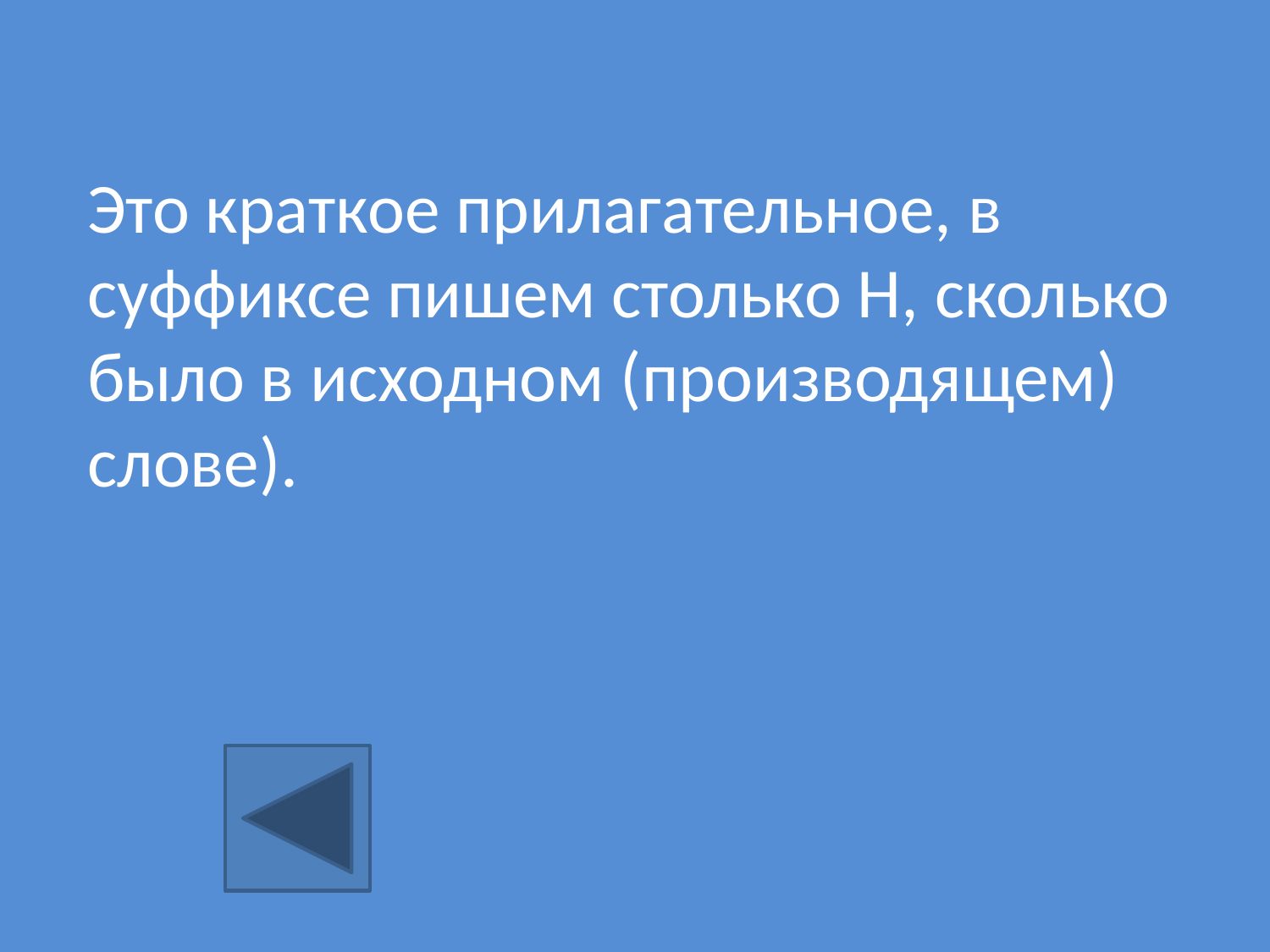

Это краткое прилагательное, в  суффиксе пишем столько Н, сколько было в исходном (производящем) слове).